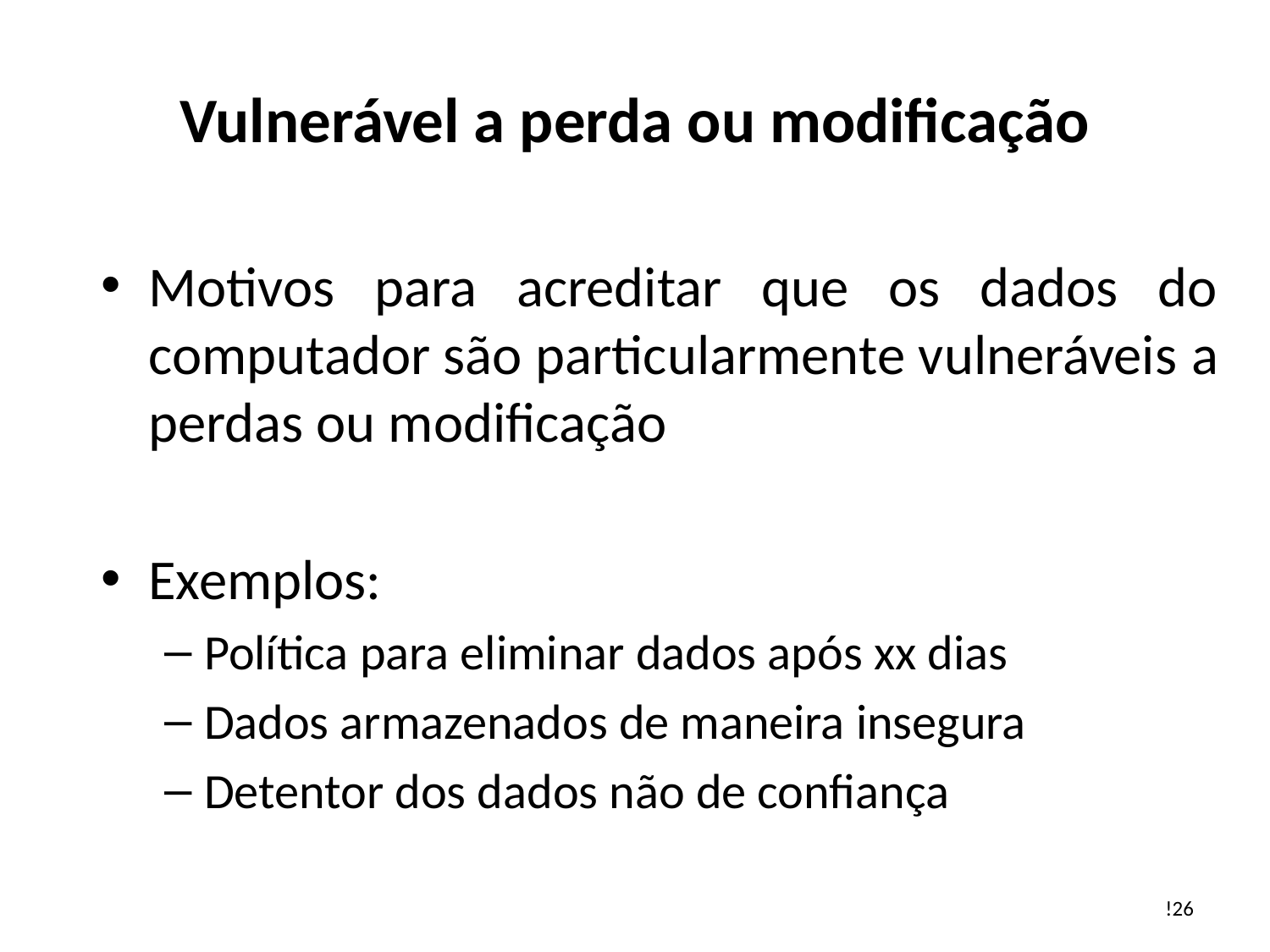

# Vulnerável a perda ou modificação
Motivos para acreditar que os dados do computador são particularmente vulneráveis ​​a perdas ou modificação

Exemplos:
Política para eliminar dados após xx dias
Dados armazenados de maneira insegura
Detentor dos dados não de confiança

!26